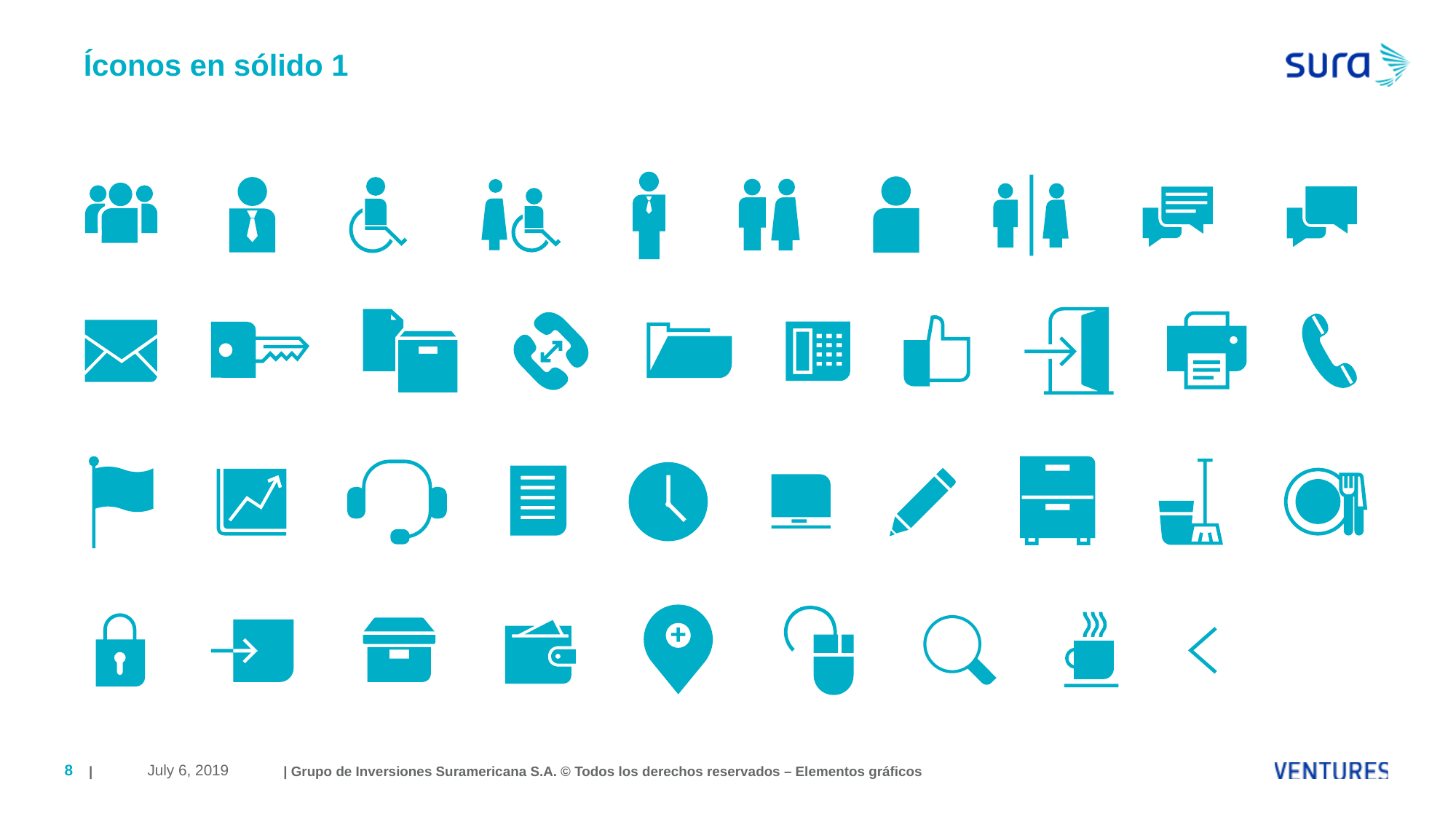

# Íconos en sólido 1

|                                                  | Grupo de Inversiones Suramericana S.A. © Todos los derechos reservados – Elementos gráficos
8
July 6, 2019